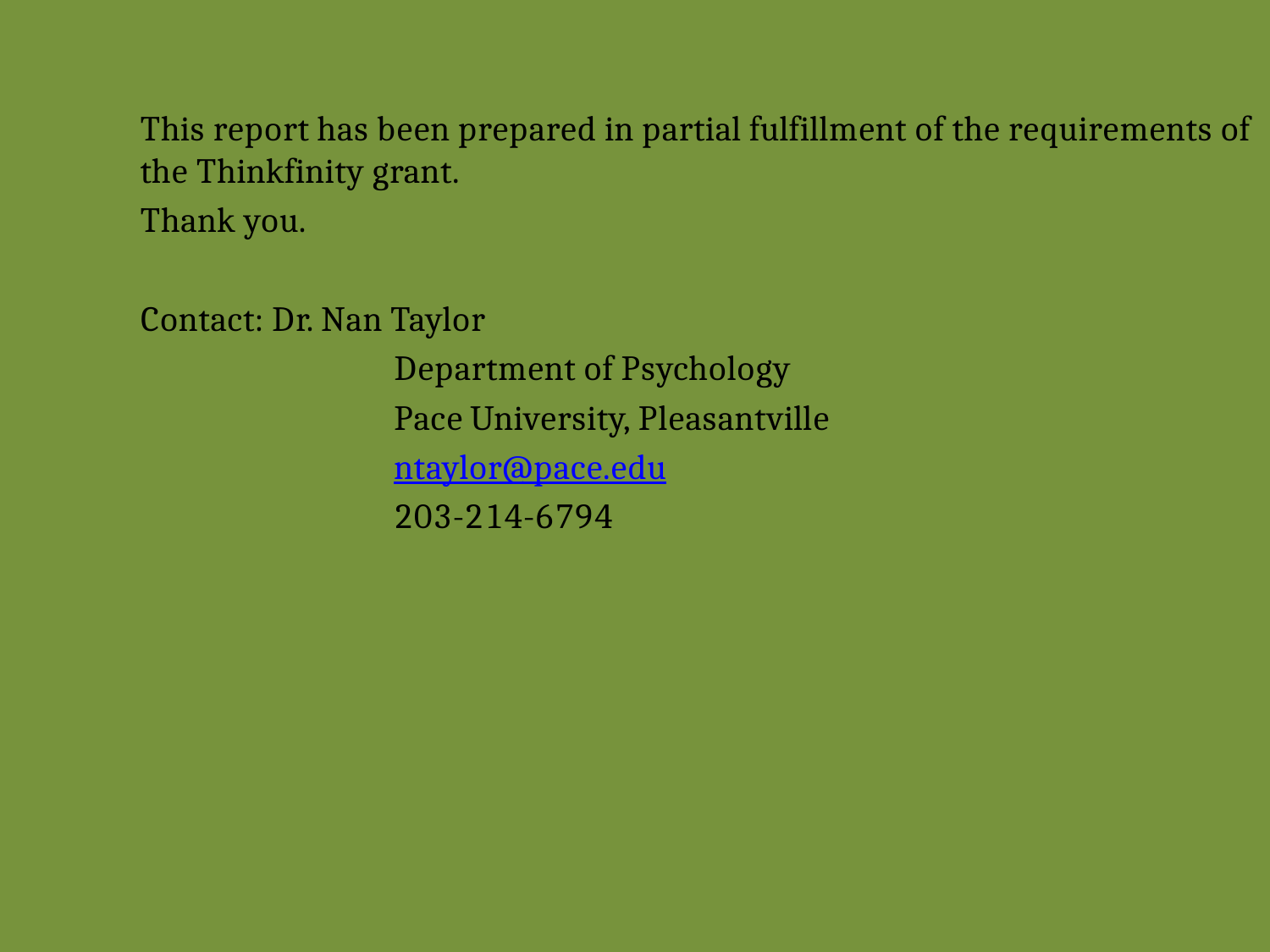

This report has been prepared in partial fulfillment of the requirements of the Thinkfinity grant.
Thank you.

Contact: Dr. Nan Taylor
		Department of Psychology
		Pace University, Pleasantville
		ntaylor@pace.edu
		203-214-6794